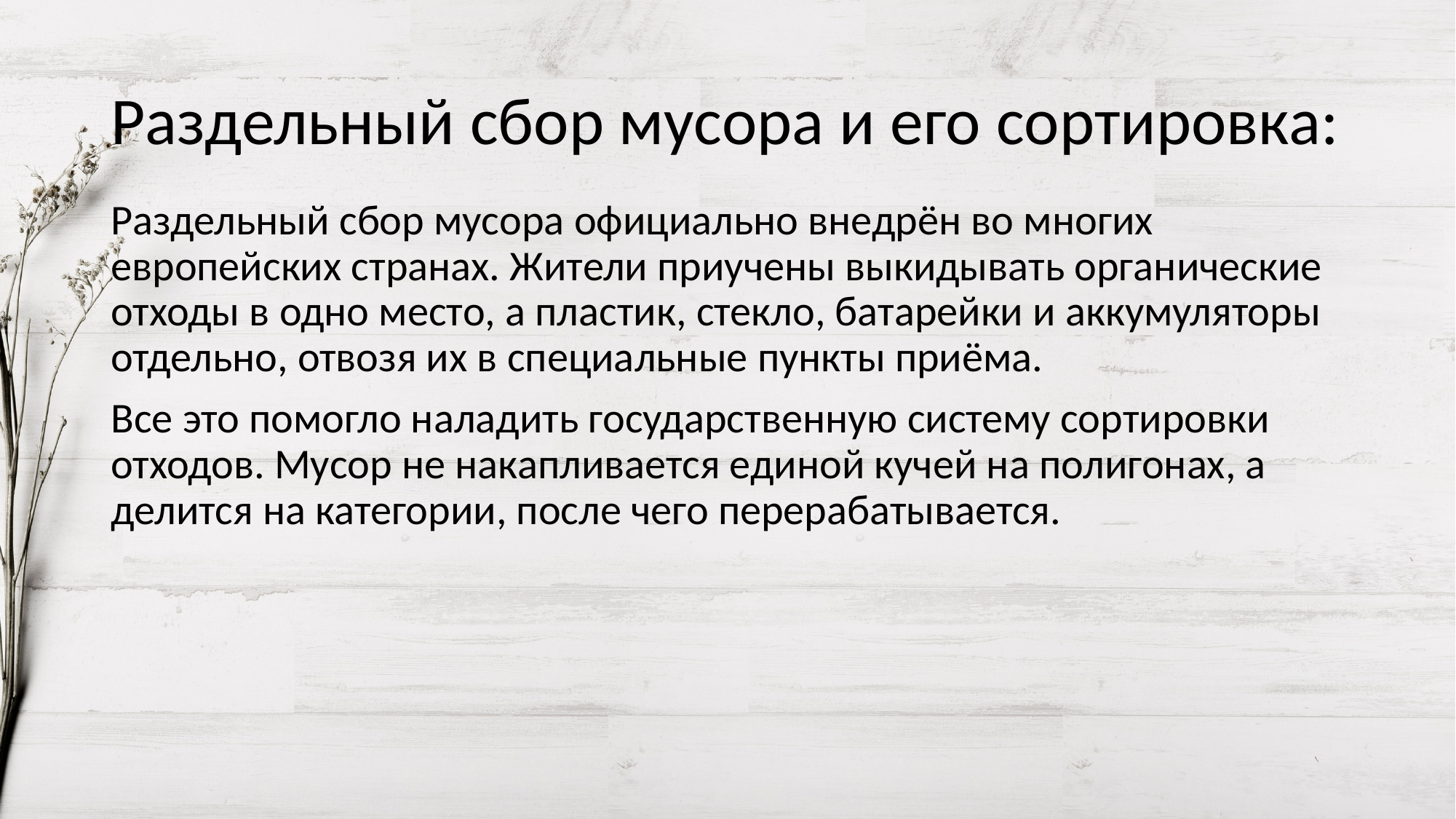

# Раздельный сбор мусора и его сортировка:
Раздельный сбор мусора официально внедрён во многих европейских странах. Жители приучены выкидывать органические отходы в одно место, а пластик, стекло, батарейки и аккумуляторы отдельно, отвозя их в специальные пункты приёма.
Все это помогло наладить государственную систему сортировки отходов. Мусор не накапливается единой кучей на полигонах, а делится на категории, после чего перерабатывается.